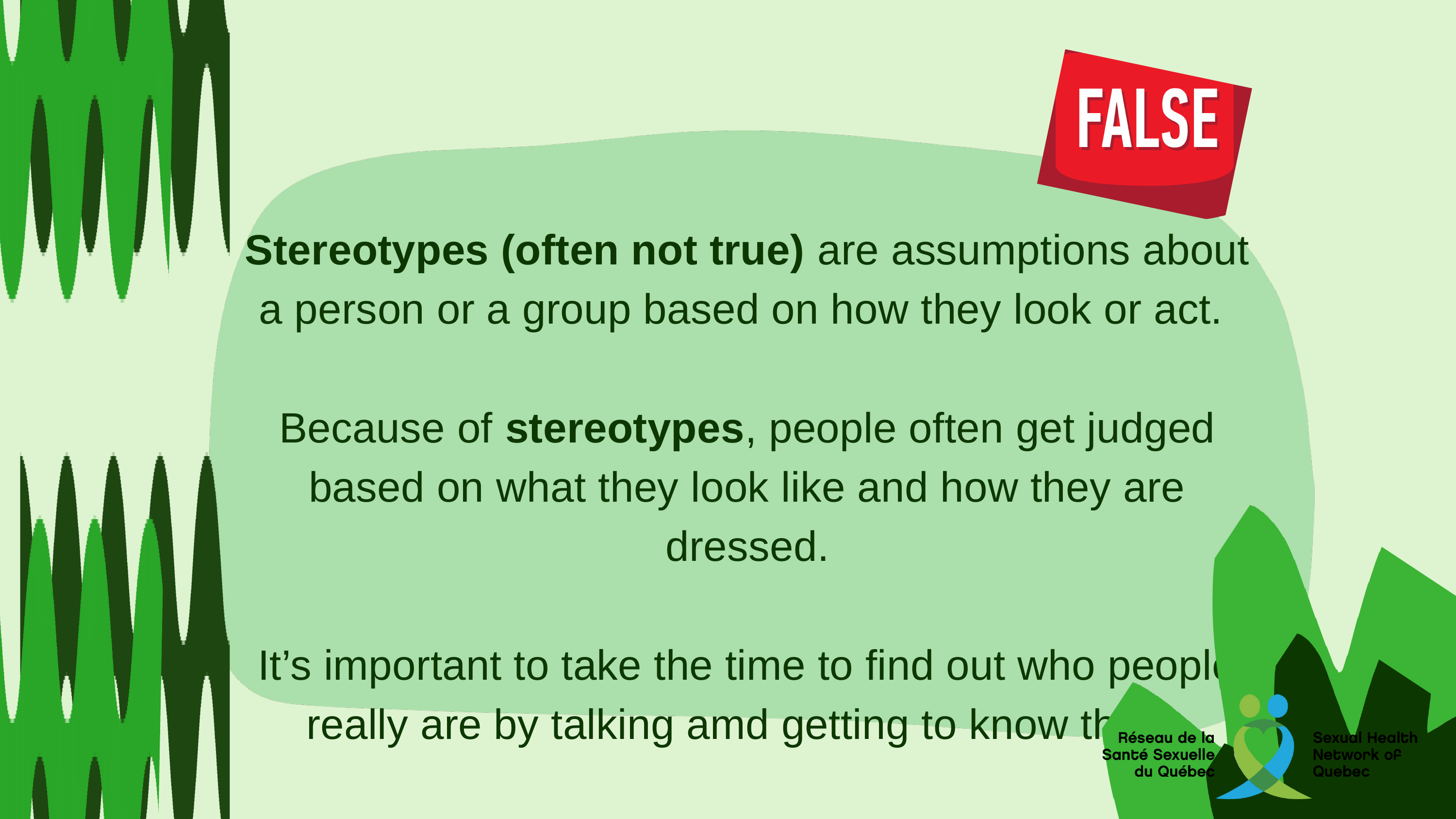

Stereotypes (often not true) are assumptions about a person or a group based on how they look or act.

Because of stereotypes, people often get judged based on what they look like and how they are dressed.

It’s important to take the time to find out who people really are by talking amd getting to know them.